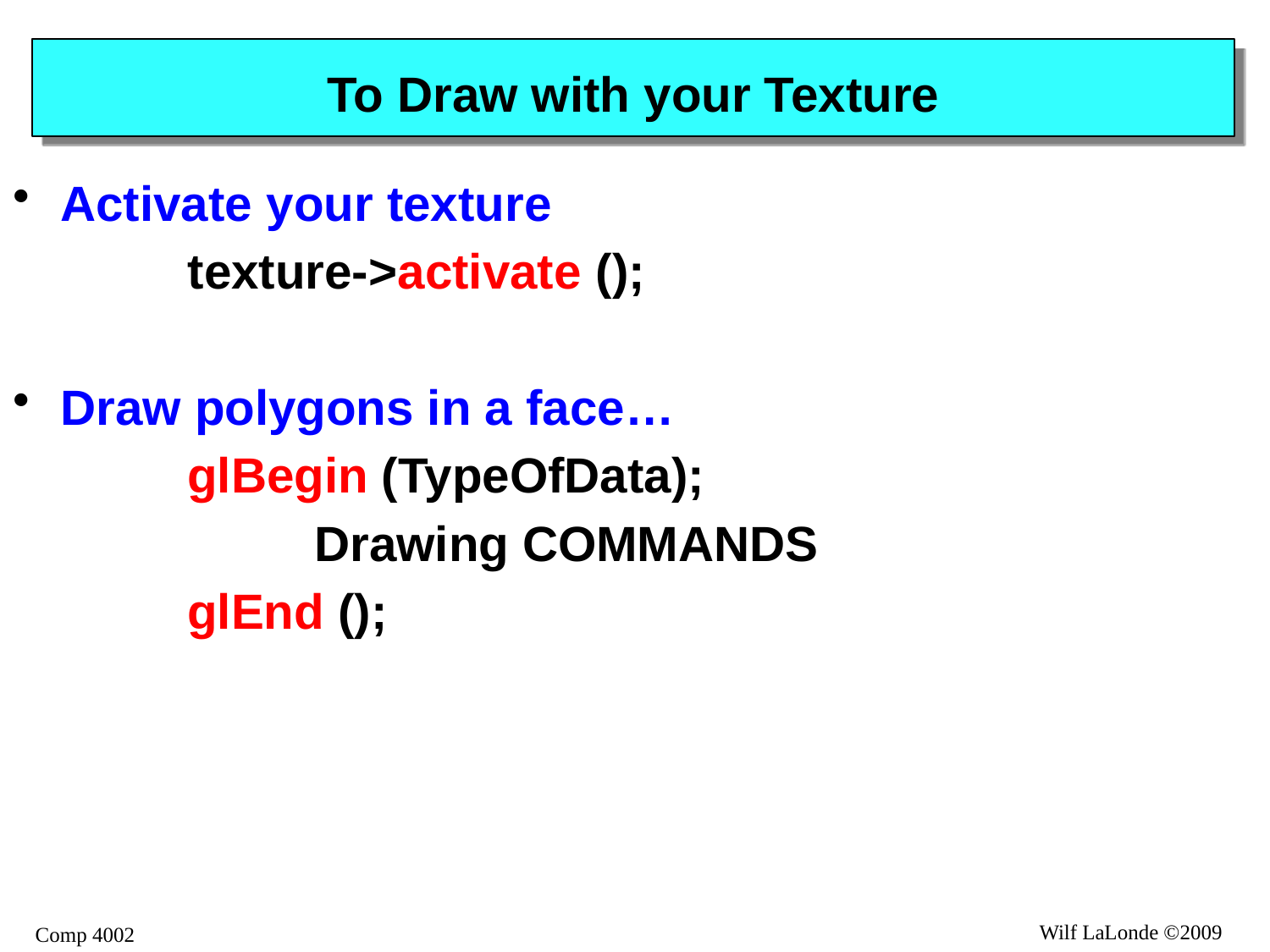

# To Draw with your Texture
Activate your texture
		texture->activate ();

Draw polygons in a face…
		glBegin (TypeOfData);
			Drawing COMMANDS
		glEnd ();